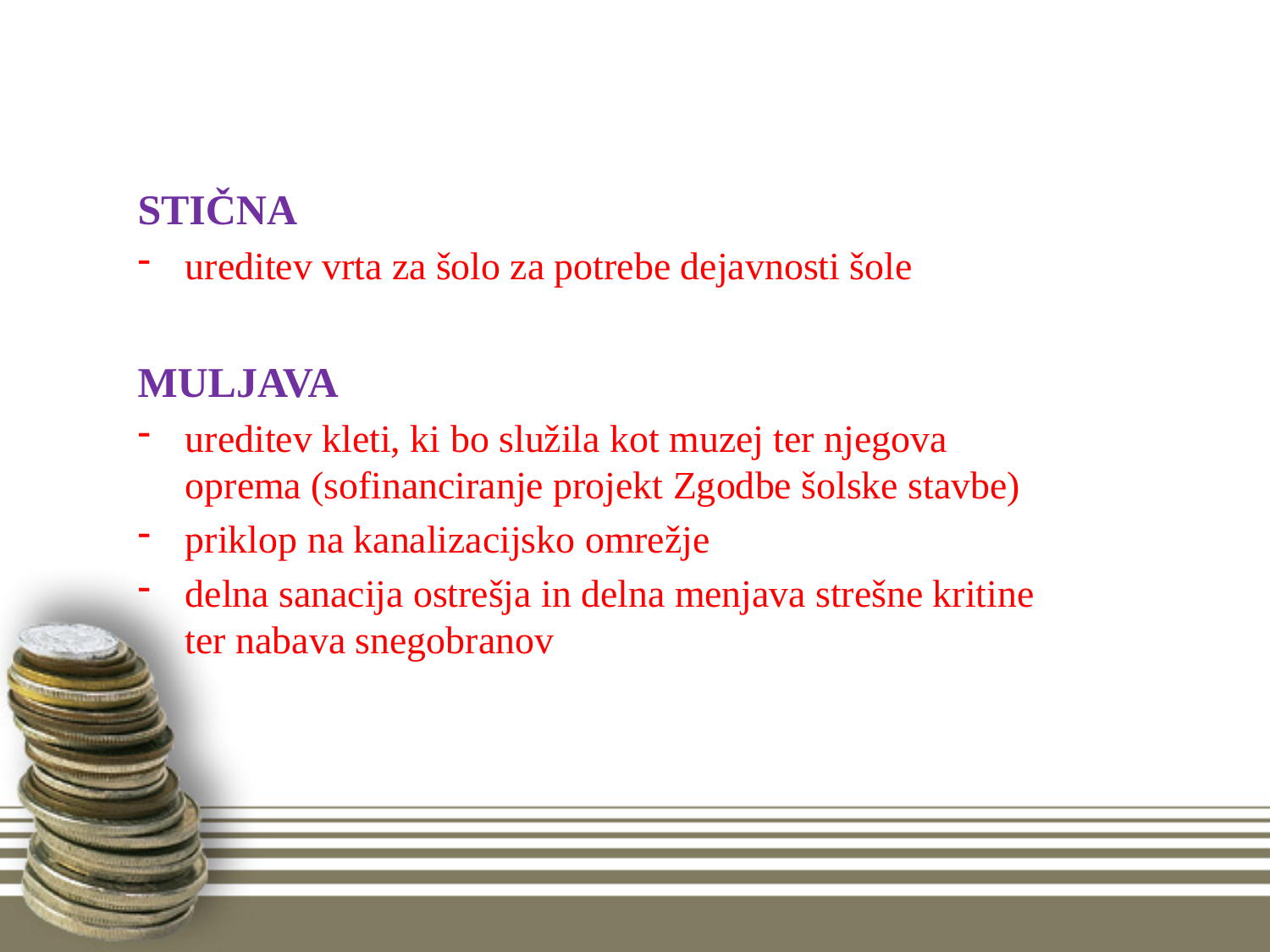

STIČNA
ureditev vrta za šolo za potrebe dejavnosti šole

MULJAVA
ureditev kleti, ki bo služila kot muzej ter njegova oprema (sofinanciranje projekt Zgodbe šolske stavbe)
priklop na kanalizacijsko omrežje
delna sanacija ostrešja in delna menjava strešne kritine ter nabava snegobranov